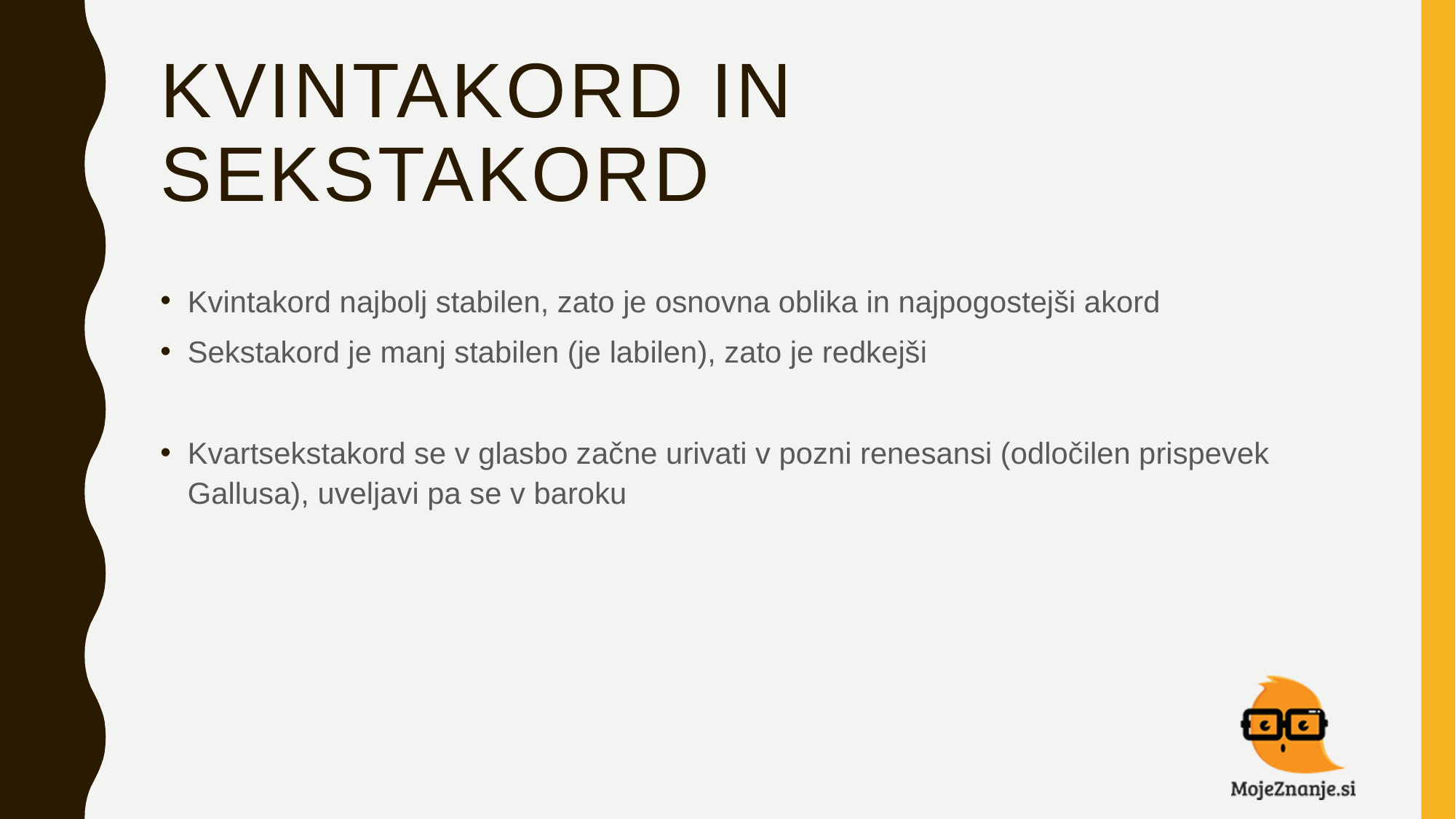

# Kvintakord in sekstakord
Kvintakord najbolj stabilen, zato je osnovna oblika in najpogostejši akord
Sekstakord je manj stabilen (je labilen), zato je redkejši

Kvartsekstakord se v glasbo začne urivati v pozni renesansi (odločilen prispevek Gallusa), uveljavi pa se v baroku